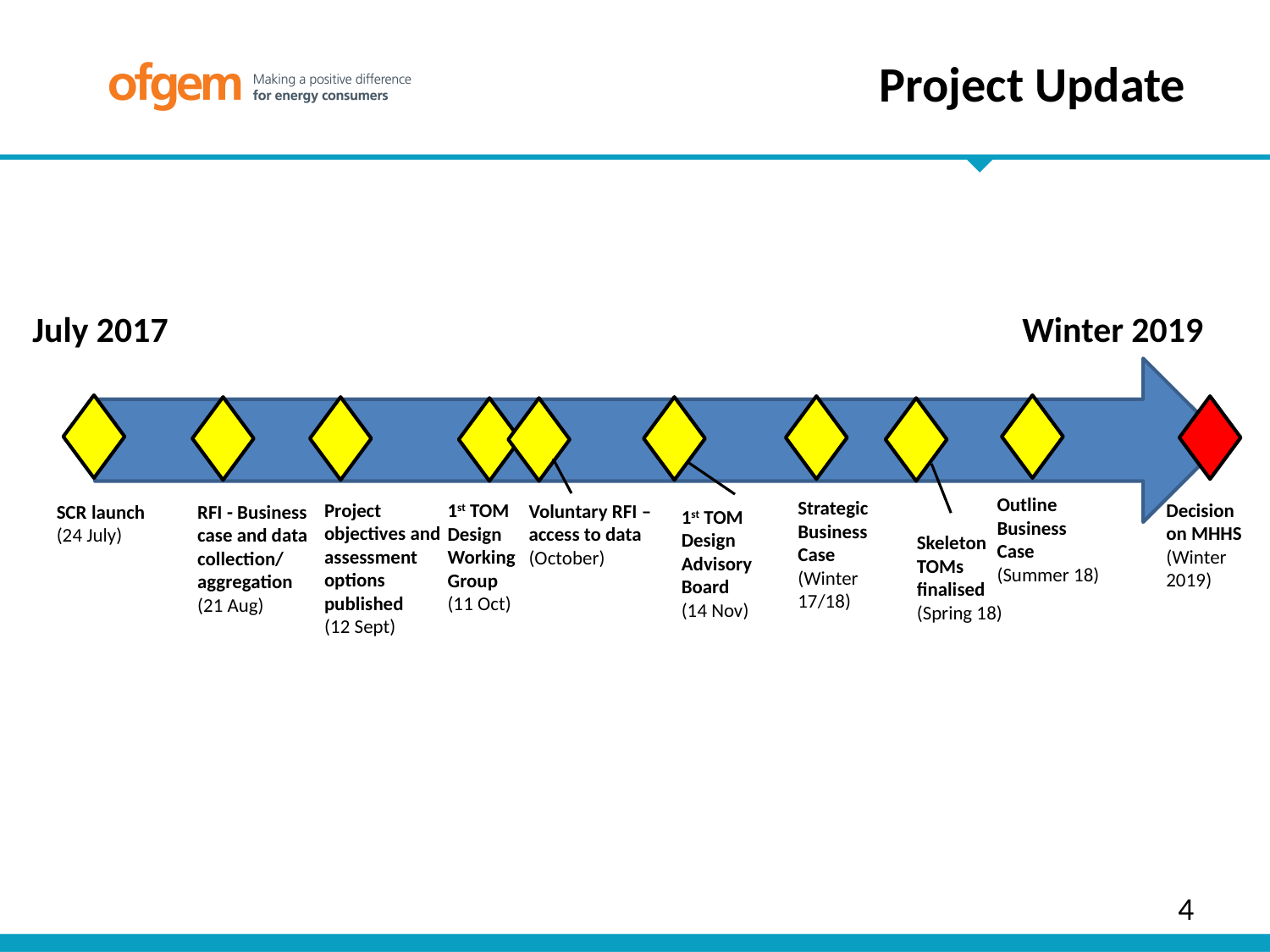

Project Update
July 2017
Winter 2019

Outline Business Case
(Summer 18)
Strategic Business Case
(Winter 17/18)
Project objectives and assessment options published
(12 Sept)
Decision on MHHS
(Winter 2019)
1st TOM Design Working Group
(11 Oct)
Voluntary RFI – access to data
(October)
SCR launch
(24 July)
RFI - Business case and data collection/ aggregation
(21 Aug)
1st TOM Design Advisory Board
(14 Nov)
Skeleton TOMs finalised (Spring 18)
4